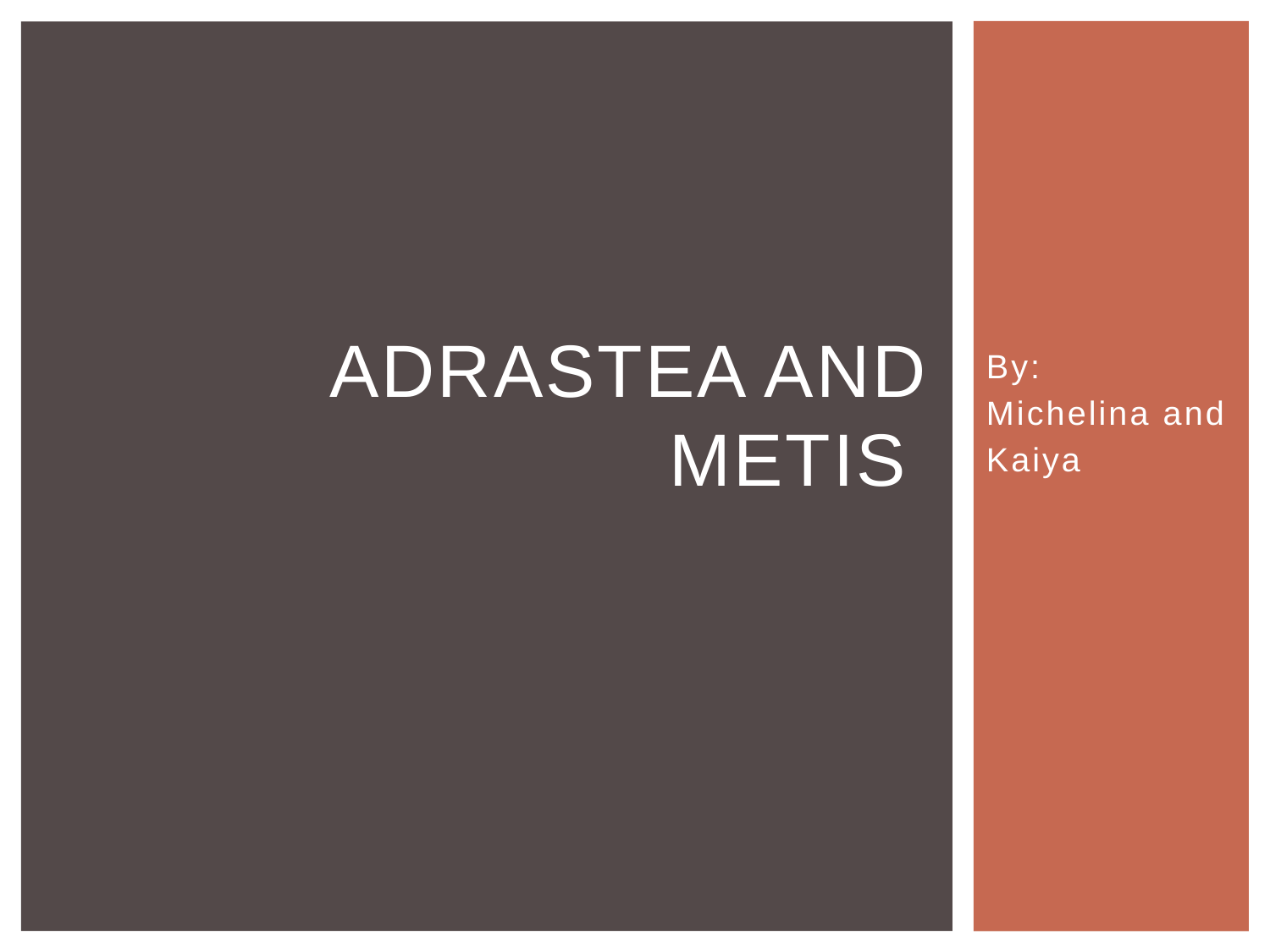

# Adrastea and Metis
By:
Michelina and
Kaiya